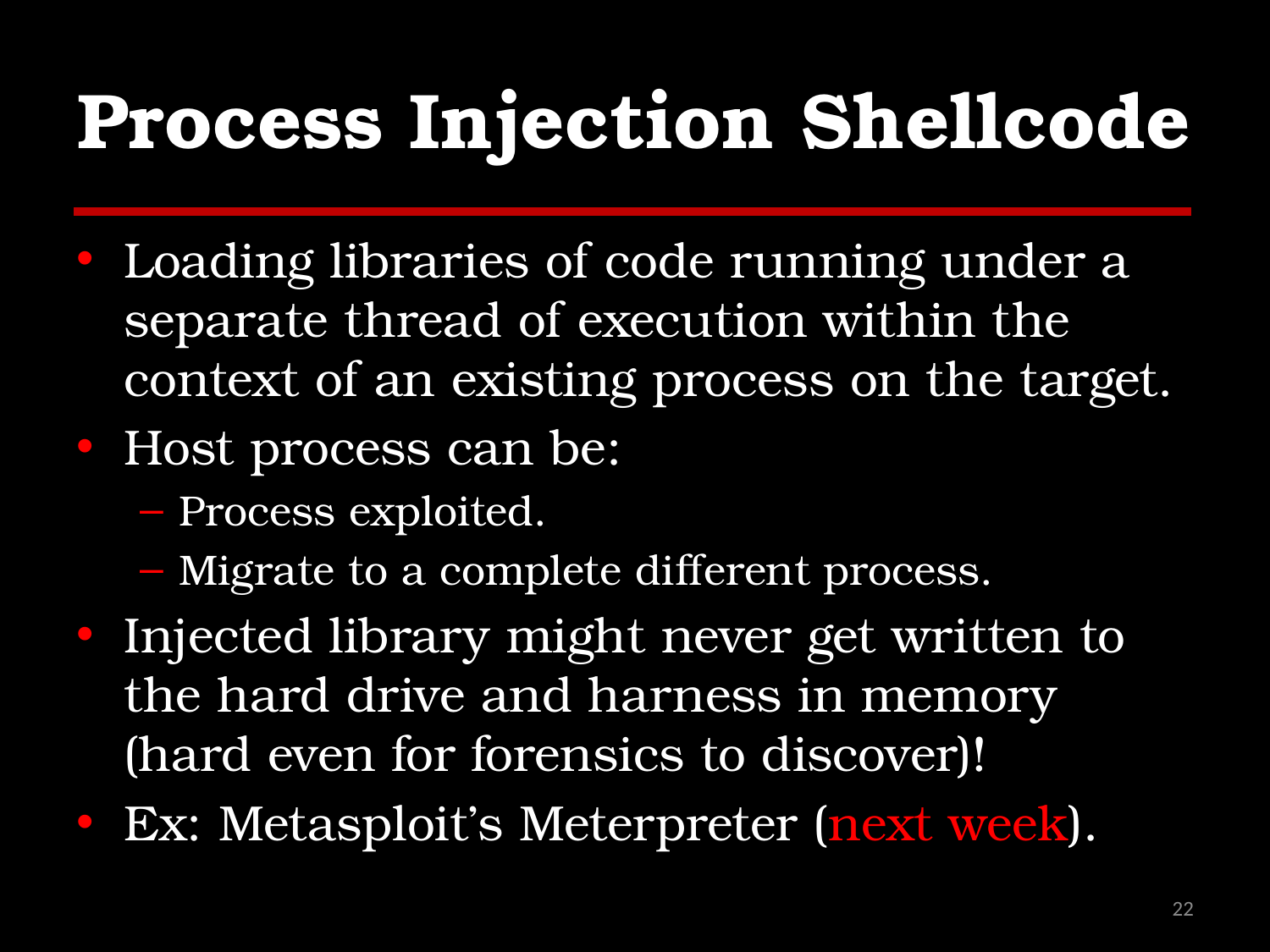

# Process Injection Shellcode
Loading libraries of code running under a separate thread of execution within the context of an existing process on the target.
Host process can be:
Process exploited.
Migrate to a complete different process.
Injected library might never get written to the hard drive and harness in memory (hard even for forensics to discover)!
Ex: Metasploit’s Meterpreter (next week).
22